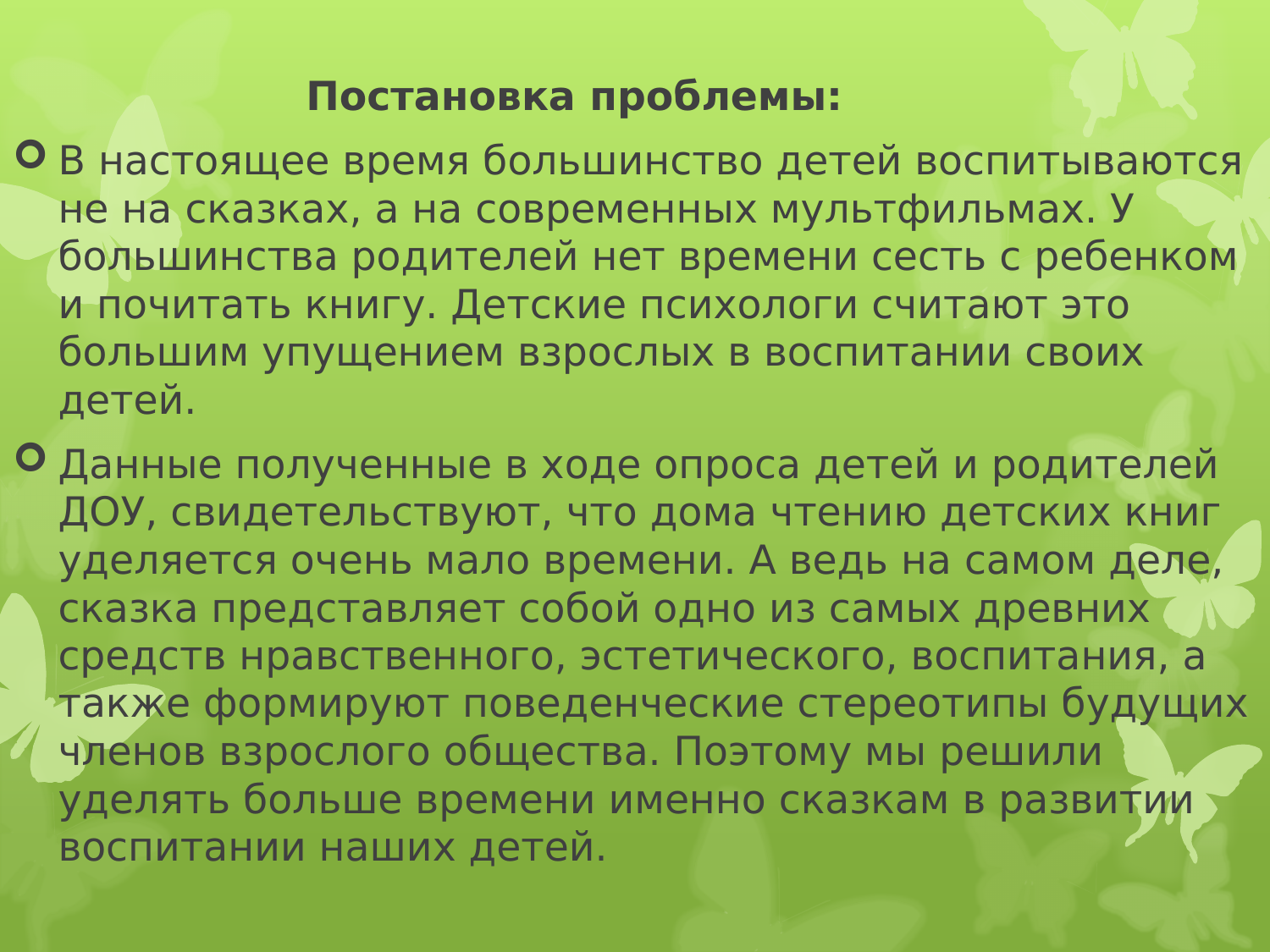

Постановка проблемы:
В настоящее время большинство детей воспитываются не на сказках, а на современных мультфильмах. У большинства родителей нет времени сесть с ребенком и почитать книгу. Детские психологи считают это большим упущением взрослых в воспитании своих детей.
Данные полученные в ходе опроса детей и родителей ДОУ, свидетельствуют, что дома чтению детских книг уделяется очень мало времени. А ведь на самом деле, сказка представляет собой одно из самых древних средств нравственного, эстетического, воспитания, а также формируют поведенческие стереотипы будущих членов взрослого общества. Поэтому мы решили уделять больше времени именно сказкам в развитии воспитании наших детей.